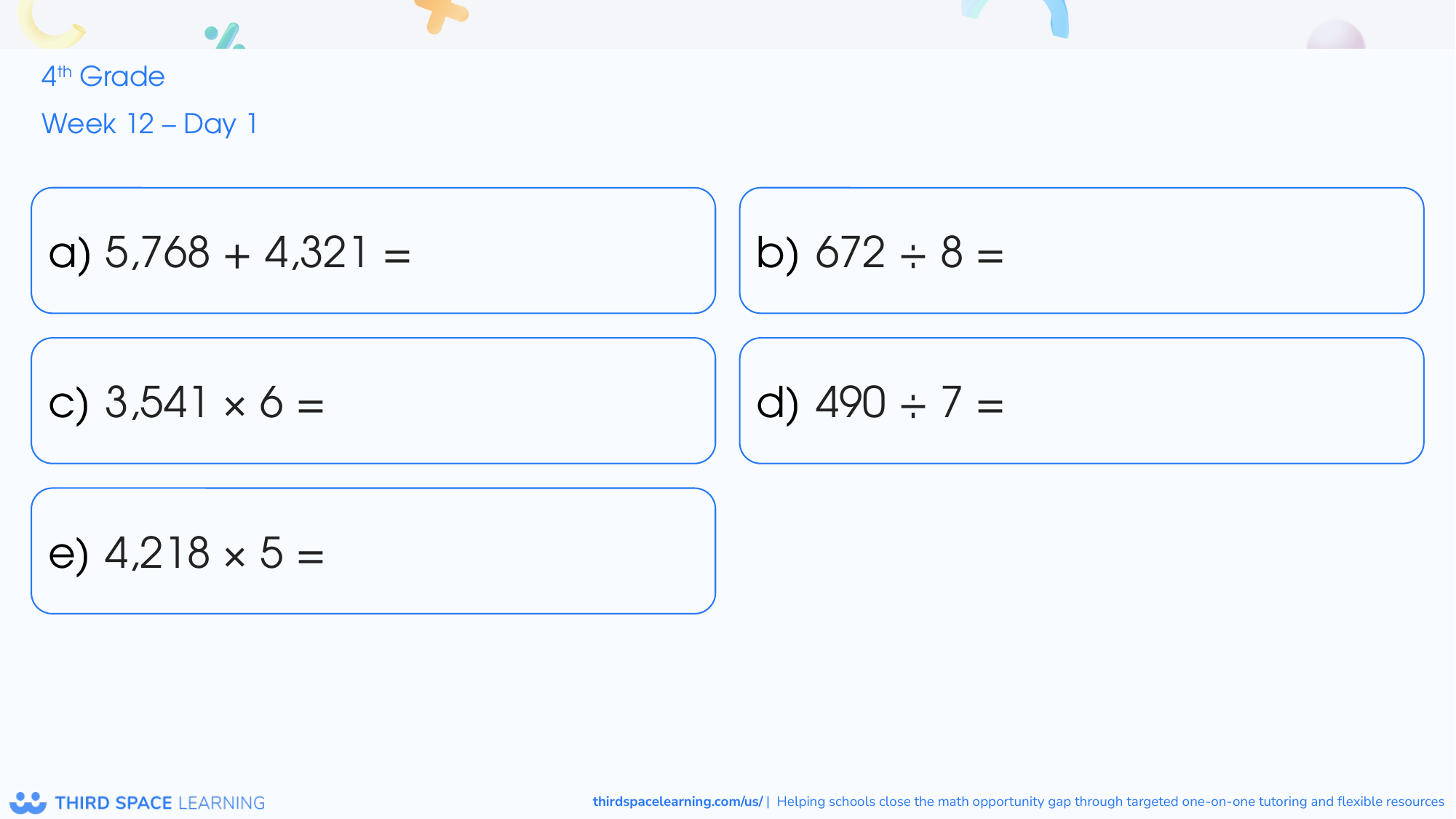

4th Grade
Week 12 – Day 1
5,768 + 4,321 =
672 ÷ 8 =
3,541 × 6 =
490 ÷ 7 =
4,218 × 5 =